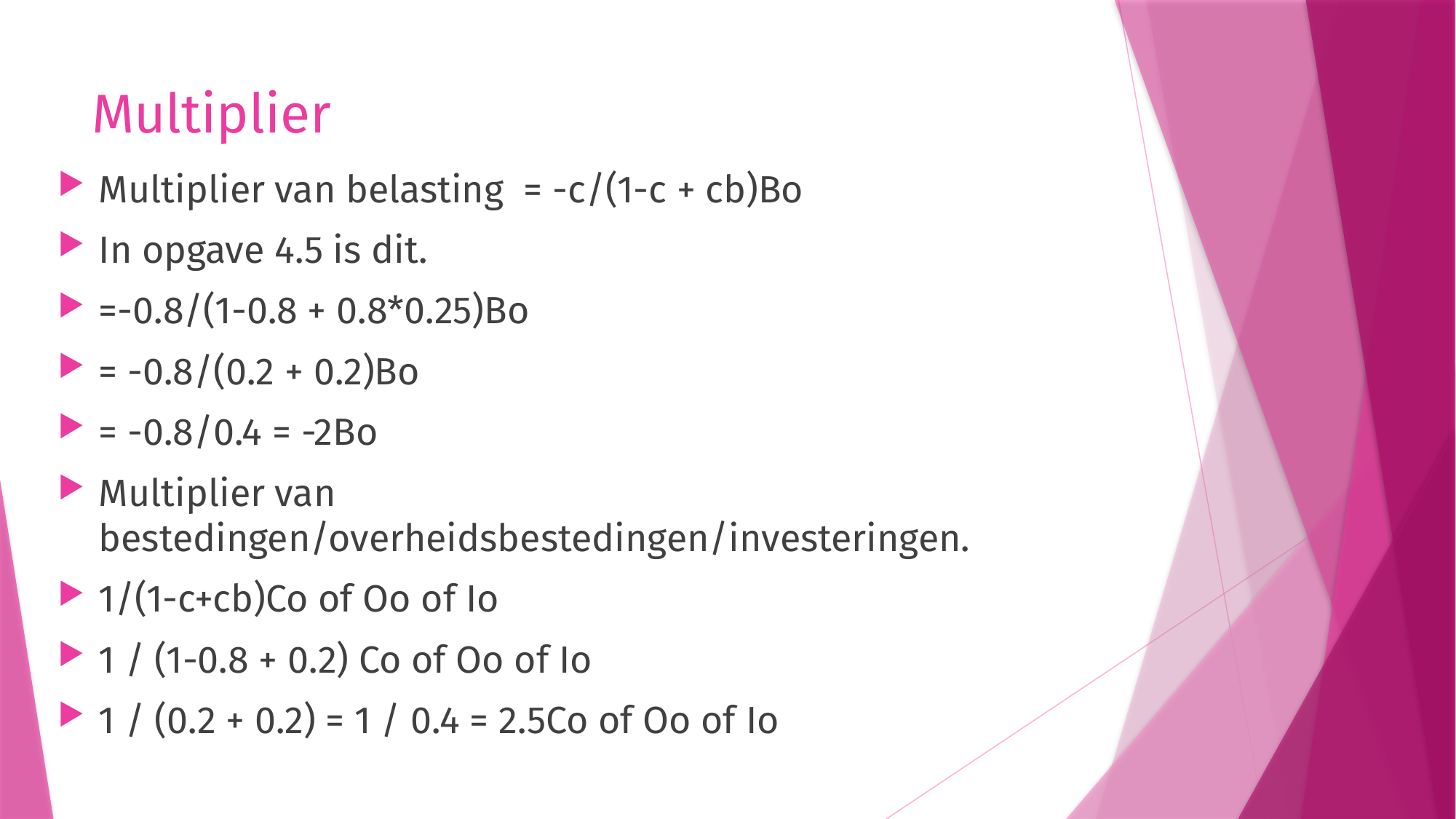

# Multiplier
Multiplier van belasting  = -c/(1-c + cb)Bo
In opgave 4.5 is dit.
=-0.8/(1-0.8 + 0.8*0.25)Bo
= -0.8/(0.2 + 0.2)Bo
= -0.8/0.4 = -2Bo
Multiplier van bestedingen/overheidsbestedingen/investeringen.
1/(1-c+cb)Co of Oo of Io
1 / (1-0.8 + 0.2) Co of Oo of Io
1 / (0.2 + 0.2) = 1 / 0.4 = 2.5Co of Oo of Io